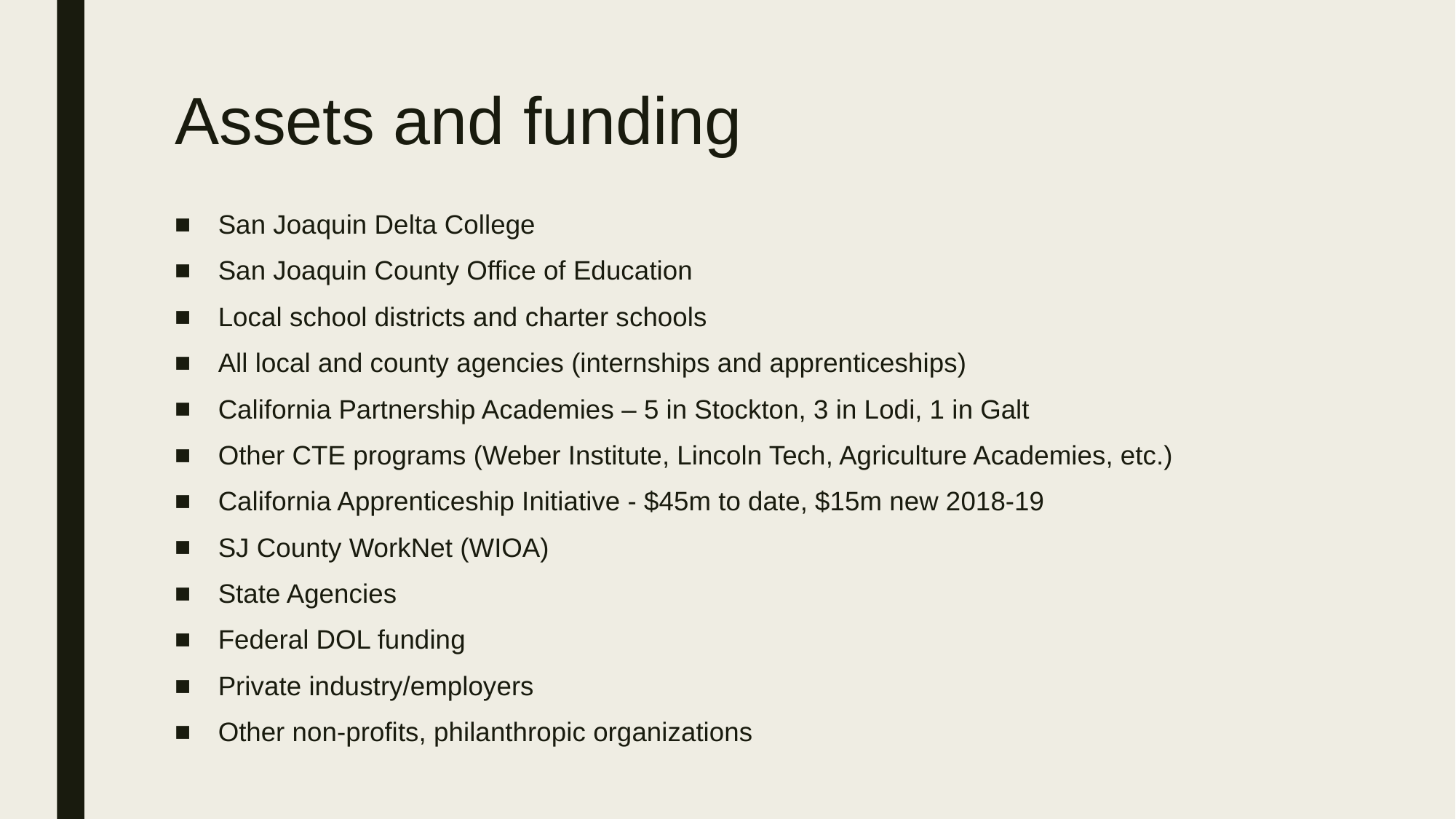

# Assets and funding
San Joaquin Delta College
San Joaquin County Office of Education
Local school districts and charter schools
All local and county agencies (internships and apprenticeships)
California Partnership Academies – 5 in Stockton, 3 in Lodi, 1 in Galt
Other CTE programs (Weber Institute, Lincoln Tech, Agriculture Academies, etc.)
California Apprenticeship Initiative - $45m to date, $15m new 2018-19
SJ County WorkNet (WIOA)
State Agencies
Federal DOL funding
Private industry/employers
Other non-profits, philanthropic organizations